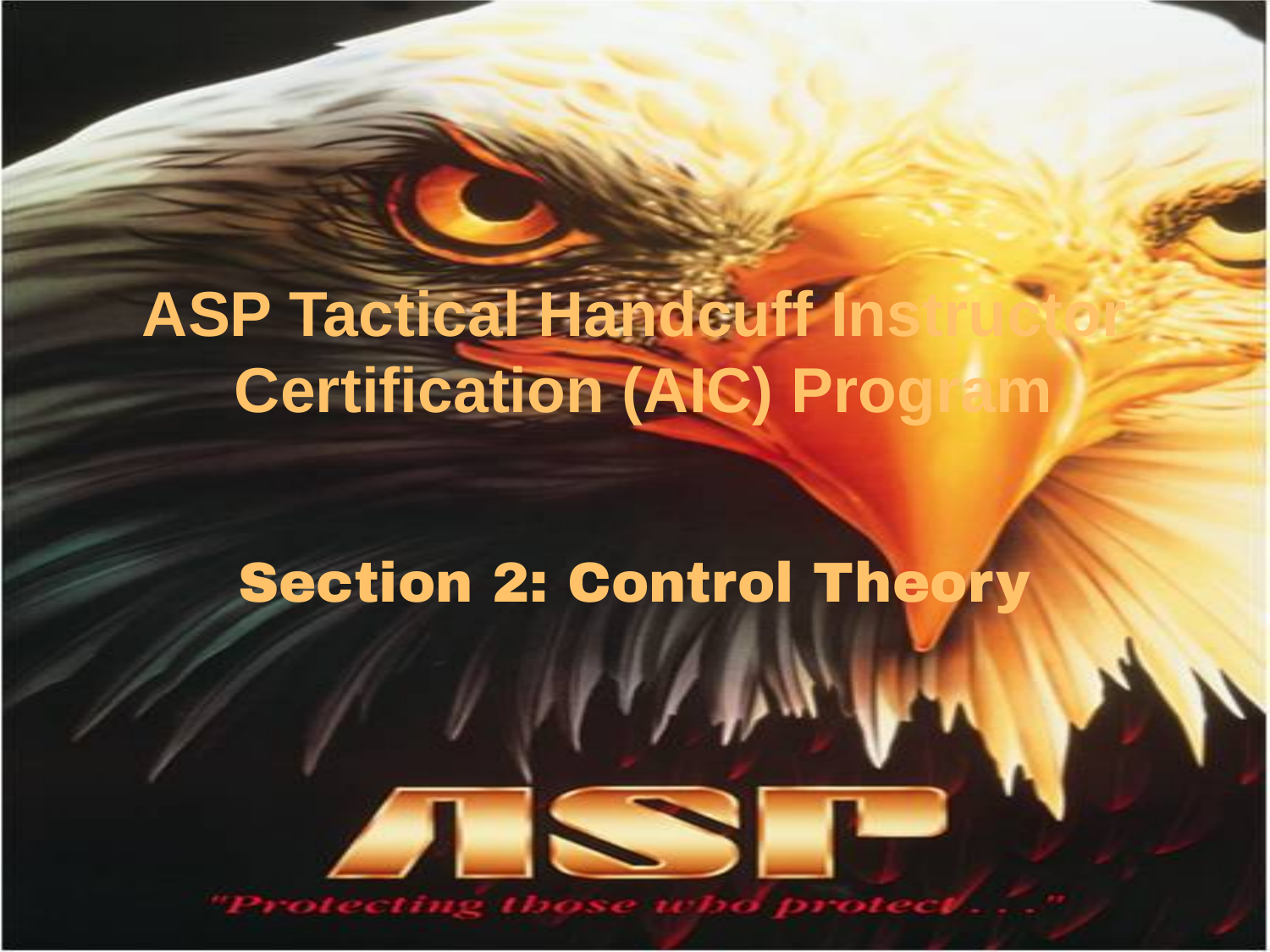

# ASP Tactical Handcuff Instructor Certification (AIC) Program
Section 2: Control Theory